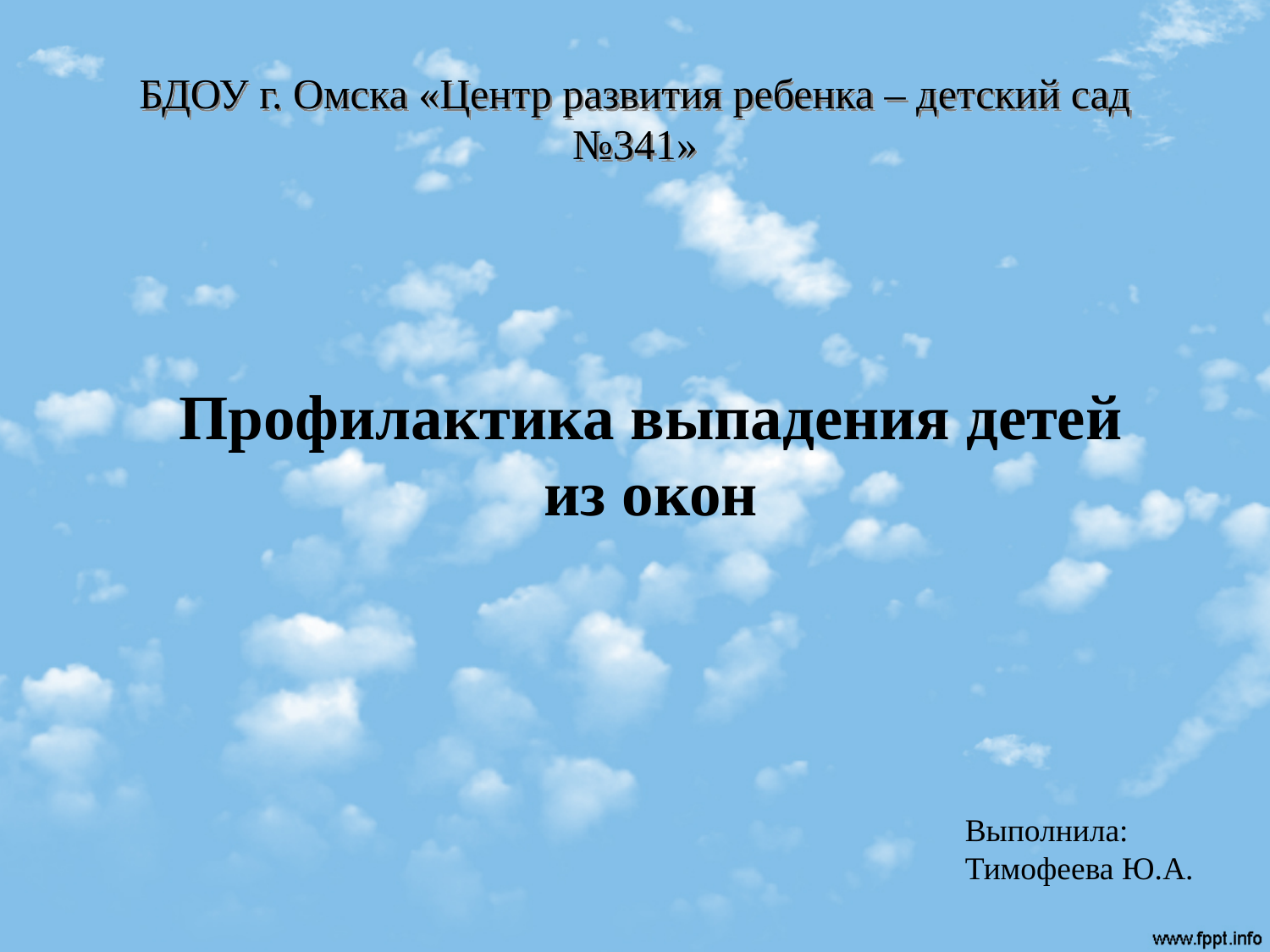

# БДОУ г. Омска «Центр развития ребенка – детский сад №341»
Профилактика выпадения детей из окон
Выполнила:
Тимофеева Ю.А.